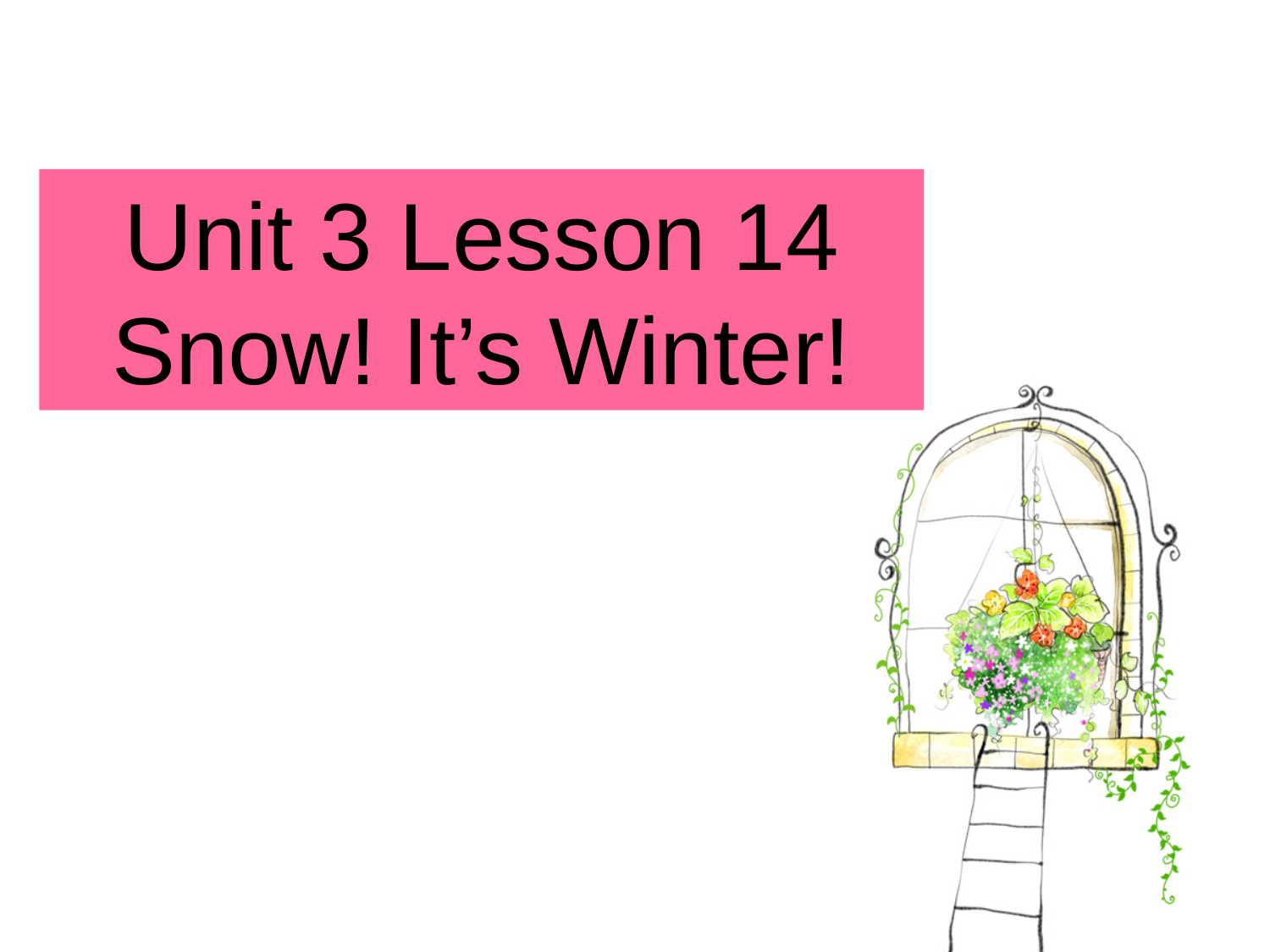

Unit 3 Lesson 14
Snow! It’s Winter!